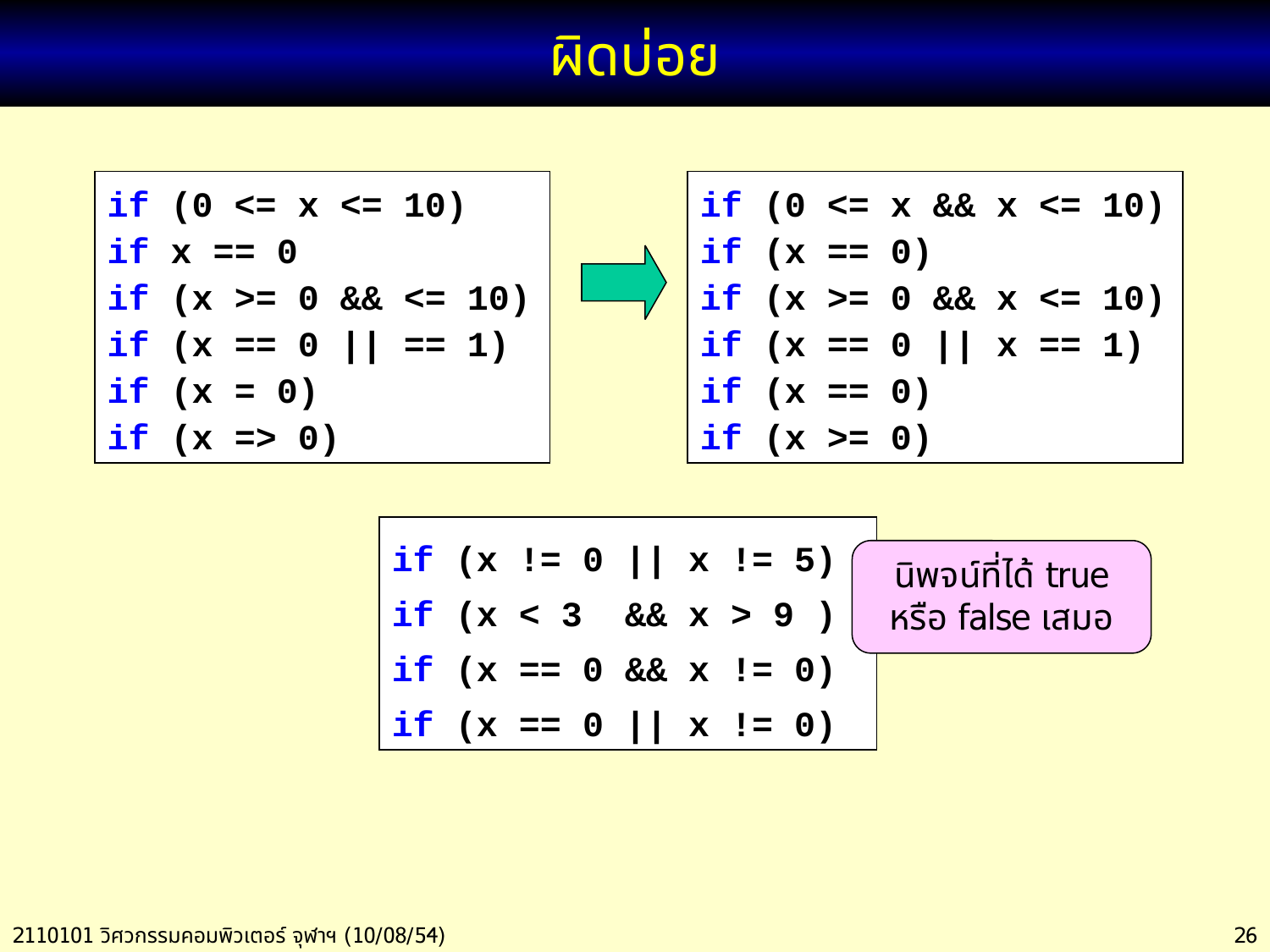

# ผิดบ่อย
if (0 <= x <= 10)
if x == 0
if (x >= 0 && <= 10)
if (x == 0 || == 1)
if (x = 0)
if (x => 0)
if (0 <= x && x <= 10)
if (x == 0)
if (x >= 0 && x <= 10)
if (x == 0 || x == 1)
if (x == 0)
if (x >= 0)

if (x != 0 || x != 5)
if (x < 3  && x > 9 )
if (x == 0 && x != 0)
if (x == 0 || x != 0)
นิพจน์ที่ได้ true หรือ false เสมอ